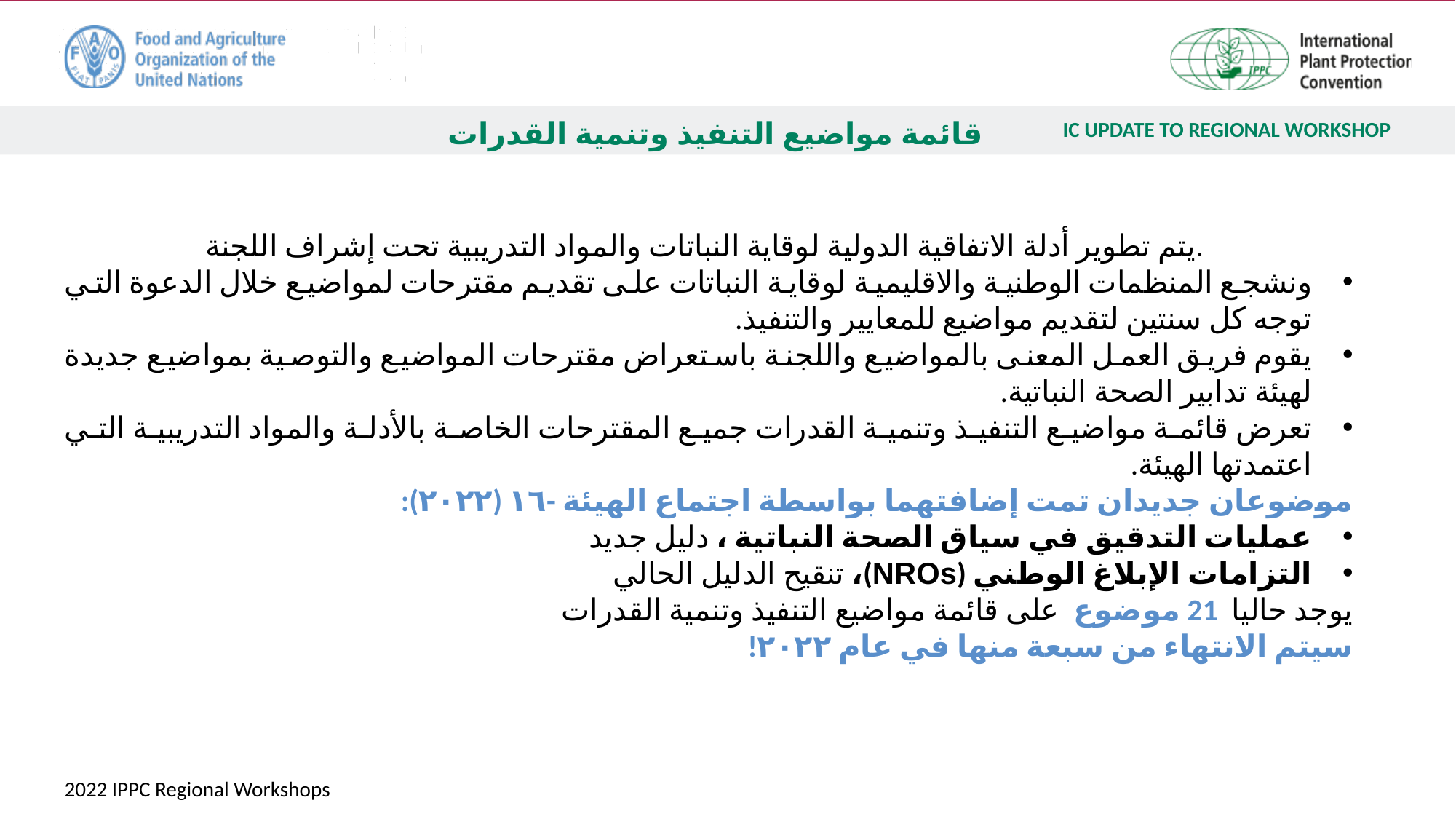

# قائمة مواضيع التنفيذ وتنمية القدرات
يتم تطوير أدلة الاتفاقية الدولية لوقاية النباتات والمواد التدريبية تحت إشراف اللجنة.
ونشجع المنظمات الوطنية والاقليمية لوقاية النباتات على تقديم مقترحات لمواضيع خلال الدعوة التي توجه كل سنتين لتقديم مواضيع للمعايير والتنفيذ.
يقوم فريق العمل المعنى بالمواضيع واللجنة باستعراض مقترحات المواضيع والتوصية بمواضيع جديدة لهيئة تدابير الصحة النباتية.
تعرض قائمة مواضيع التنفيذ وتنمية القدرات جميع المقترحات الخاصة بالأدلة والمواد التدريبية التي اعتمدتها الهيئة.
موضوعان جديدان تمت إضافتهما بواسطة اجتماع الهيئة -١٦ (٢٠٢٢):
عمليات التدقيق في سياق الصحة النباتية ، دليل جديد
التزامات الإبلاغ الوطني (NROs)، تنقيح الدليل الحالي
يوجد حاليا  21 موضوع  على قائمة مواضيع التنفيذ وتنمية القدرات
سيتم الانتهاء من سبعة منها في عام ٢٠٢٢!